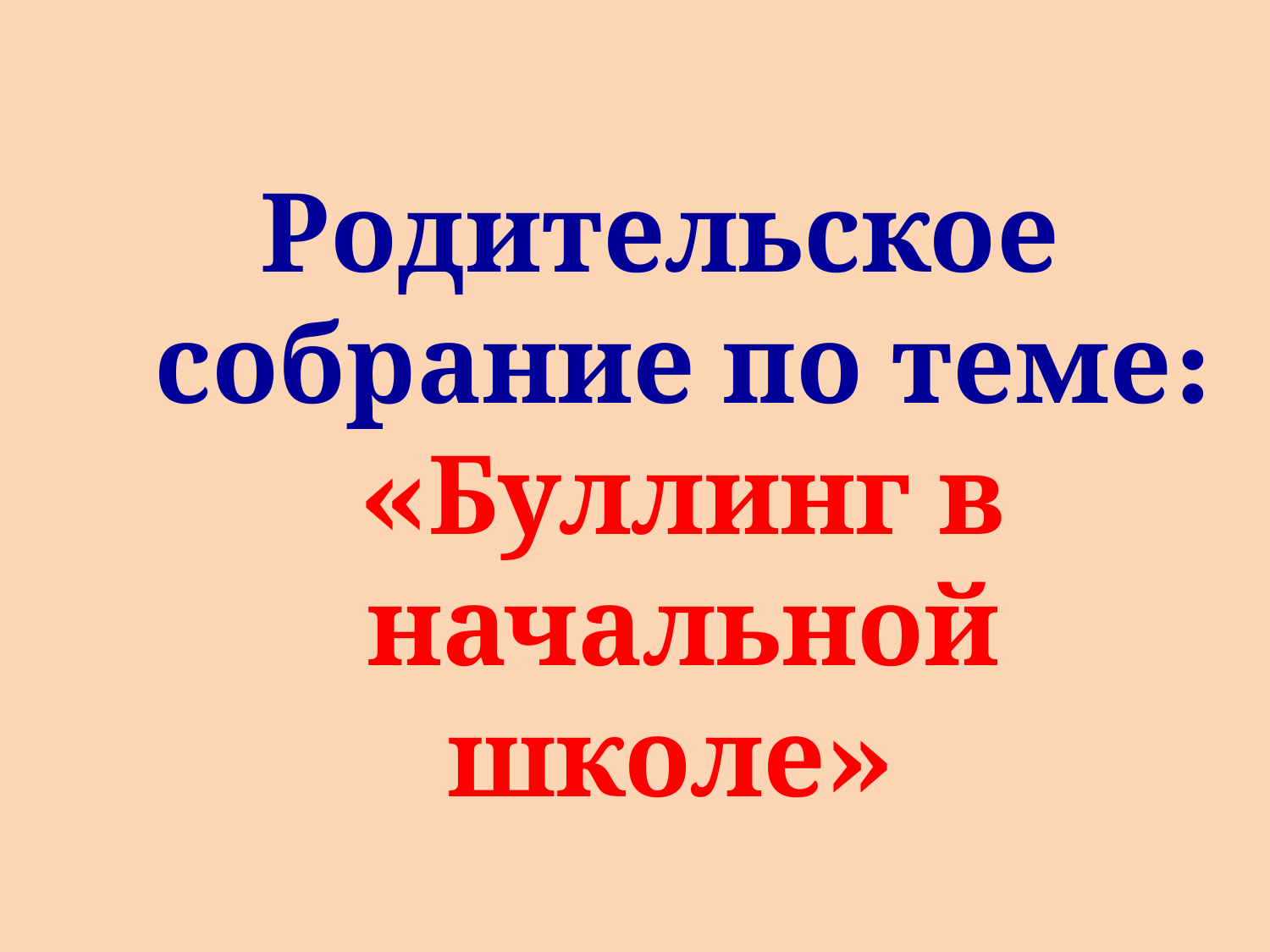

#
Родительское собрание по теме: «Буллинг в начальной школе»